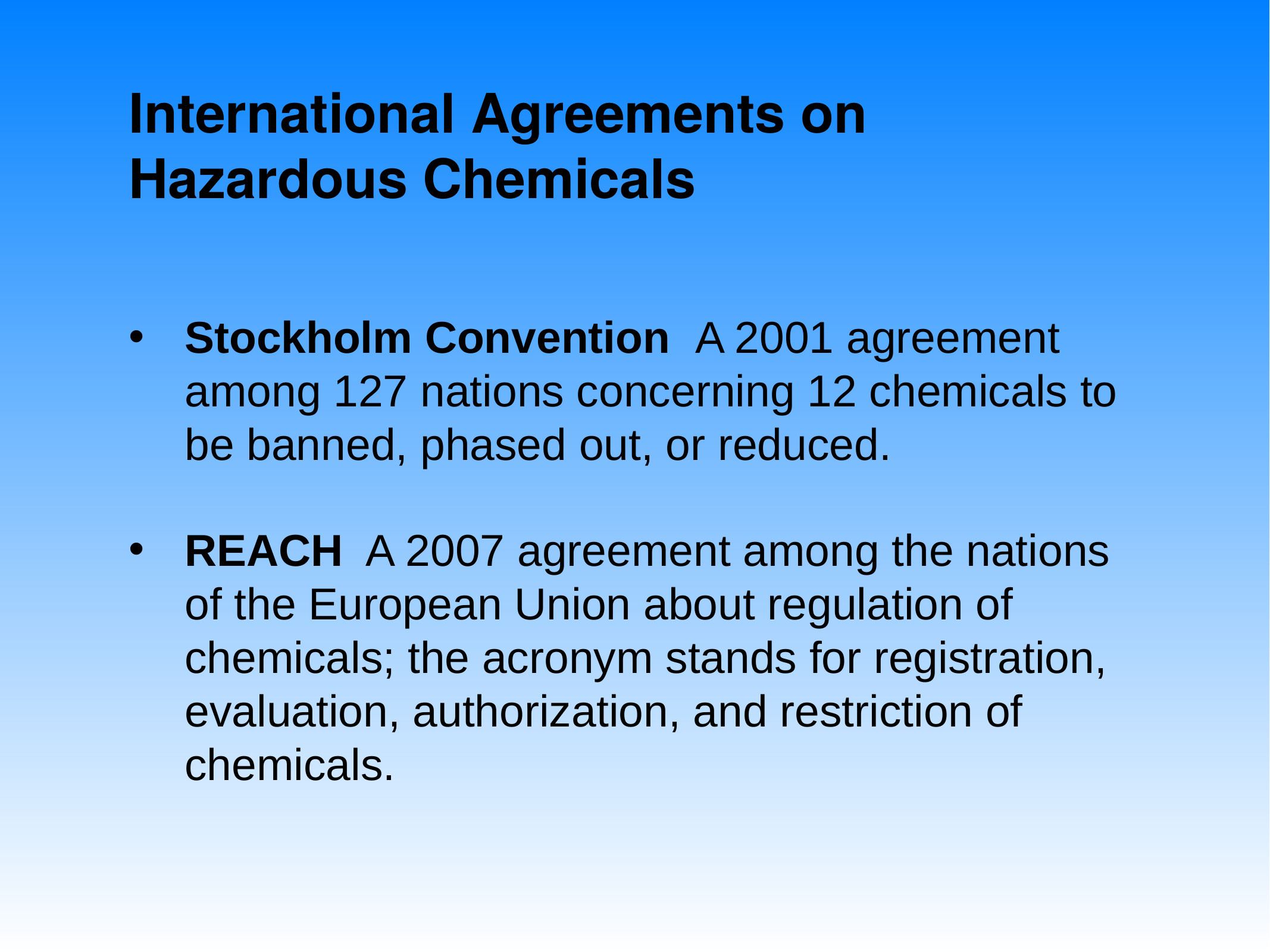

# International Agreements on Hazardous Chemicals
Stockholm Convention  A 2001 agreement among 127 nations concerning 12 chemicals to be banned, phased out, or reduced.
REACH  A 2007 agreement among the nations of the European Union about regulation of chemicals; the acronym stands for registration, evaluation, authorization, and restriction of chemicals.